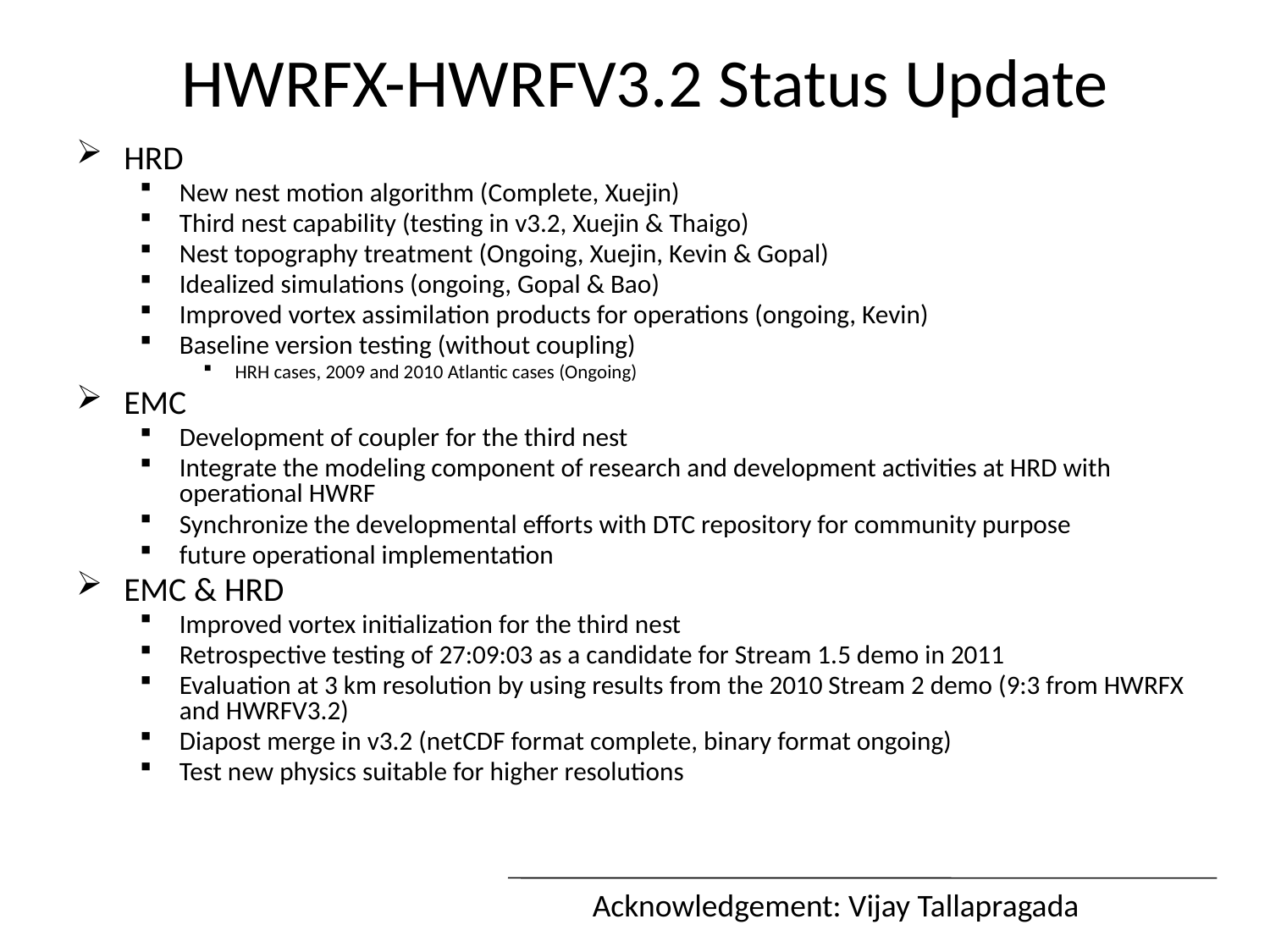

# HWRFX-HWRFV3.2 Status Update
HRD
New nest motion algorithm (Complete, Xuejin)
Third nest capability (testing in v3.2, Xuejin & Thaigo)
Nest topography treatment (Ongoing, Xuejin, Kevin & Gopal)
Idealized simulations (ongoing, Gopal & Bao)
Improved vortex assimilation products for operations (ongoing, Kevin)
Baseline version testing (without coupling)
HRH cases, 2009 and 2010 Atlantic cases (Ongoing)
EMC
Development of coupler for the third nest
Integrate the modeling component of research and development activities at HRD with operational HWRF
Synchronize the developmental efforts with DTC repository for community purpose
future operational implementation
EMC & HRD
Improved vortex initialization for the third nest
Retrospective testing of 27:09:03 as a candidate for Stream 1.5 demo in 2011
Evaluation at 3 km resolution by using results from the 2010 Stream 2 demo (9:3 from HWRFX and HWRFV3.2)
Diapost merge in v3.2 (netCDF format complete, binary format ongoing)
Test new physics suitable for higher resolutions

Acknowledgement: Vijay Tallapragada